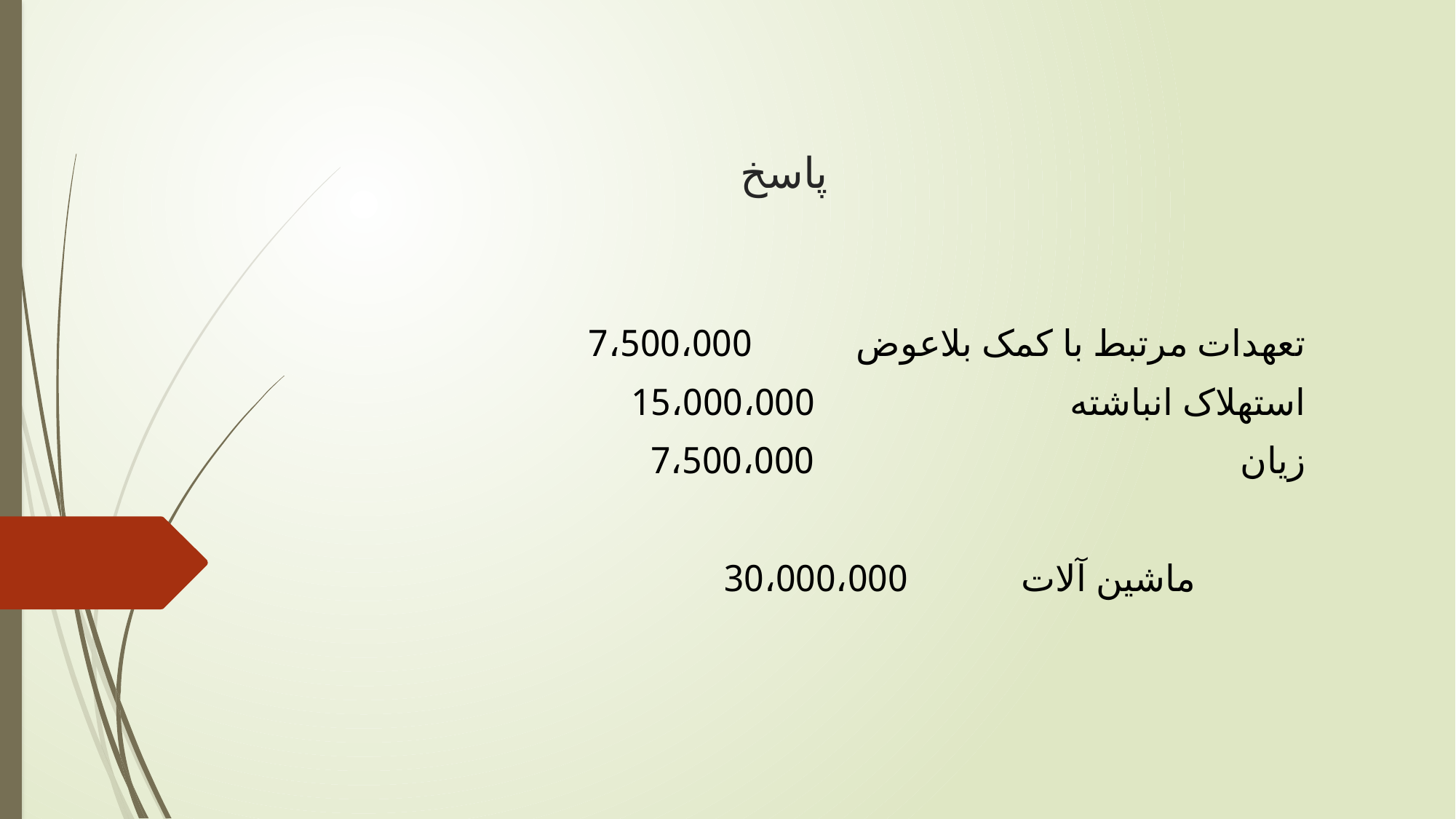

# پاسخ
تعهدات مرتبط با کمک بلاعوض           7،500،000
استهلاک انباشته                           15،000،000
زیان                                             7،500،000

                                   ماشین آلات            30،000،000